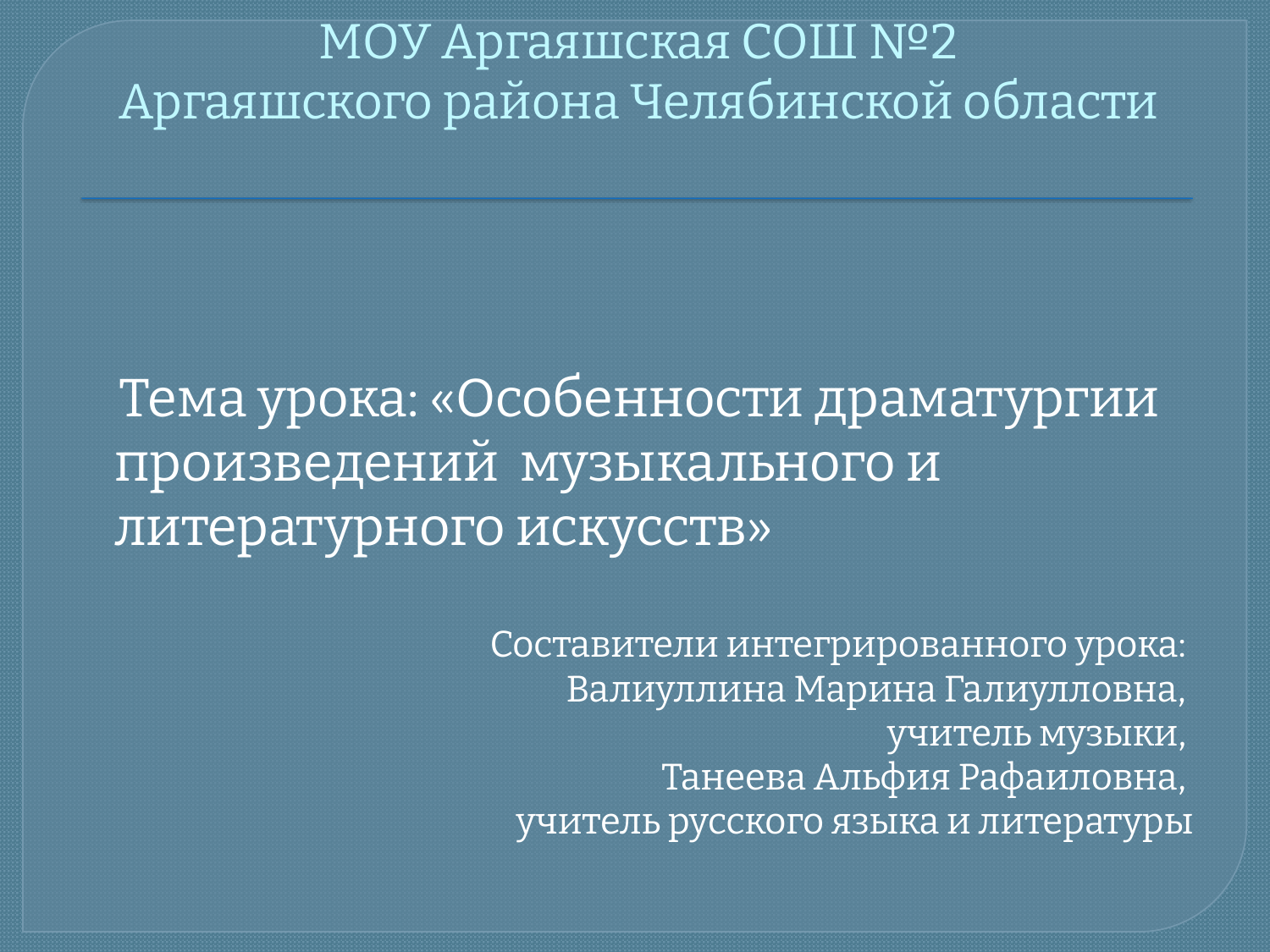

# МОУ Аргаяшская СОШ №2 Аргаяшского района Челябинской области

    Тема урока: «Особенности драматургии произведений  музыкального и литературного искусств»

Составители интегрированного урока:
Валиуллина Марина Галиулловна,
учитель музыки,
Танеева Альфия Рафаиловна,
учитель русского языка и литературы